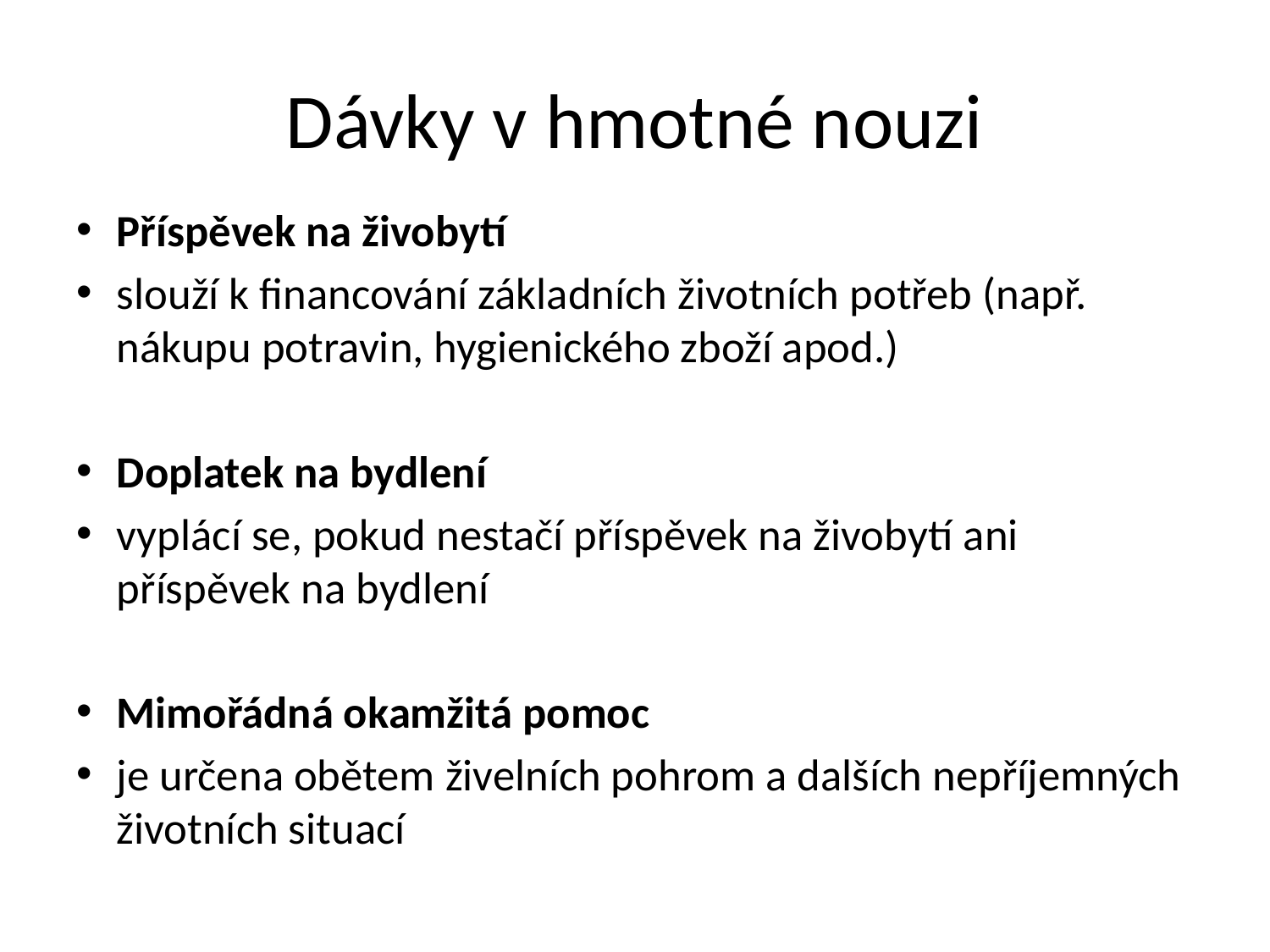

# Dávky v hmotné nouzi
Příspěvek na živobytí
slouží k financování základních životních potřeb (např. nákupu potravin, hygienického zboží apod.)

Doplatek na bydlení
vyplácí se, pokud nestačí příspěvek na živobytí ani příspěvek na bydlení

Mimořádná okamžitá pomoc
je určena obětem živelních pohrom a dalších nepříjemných životních situací